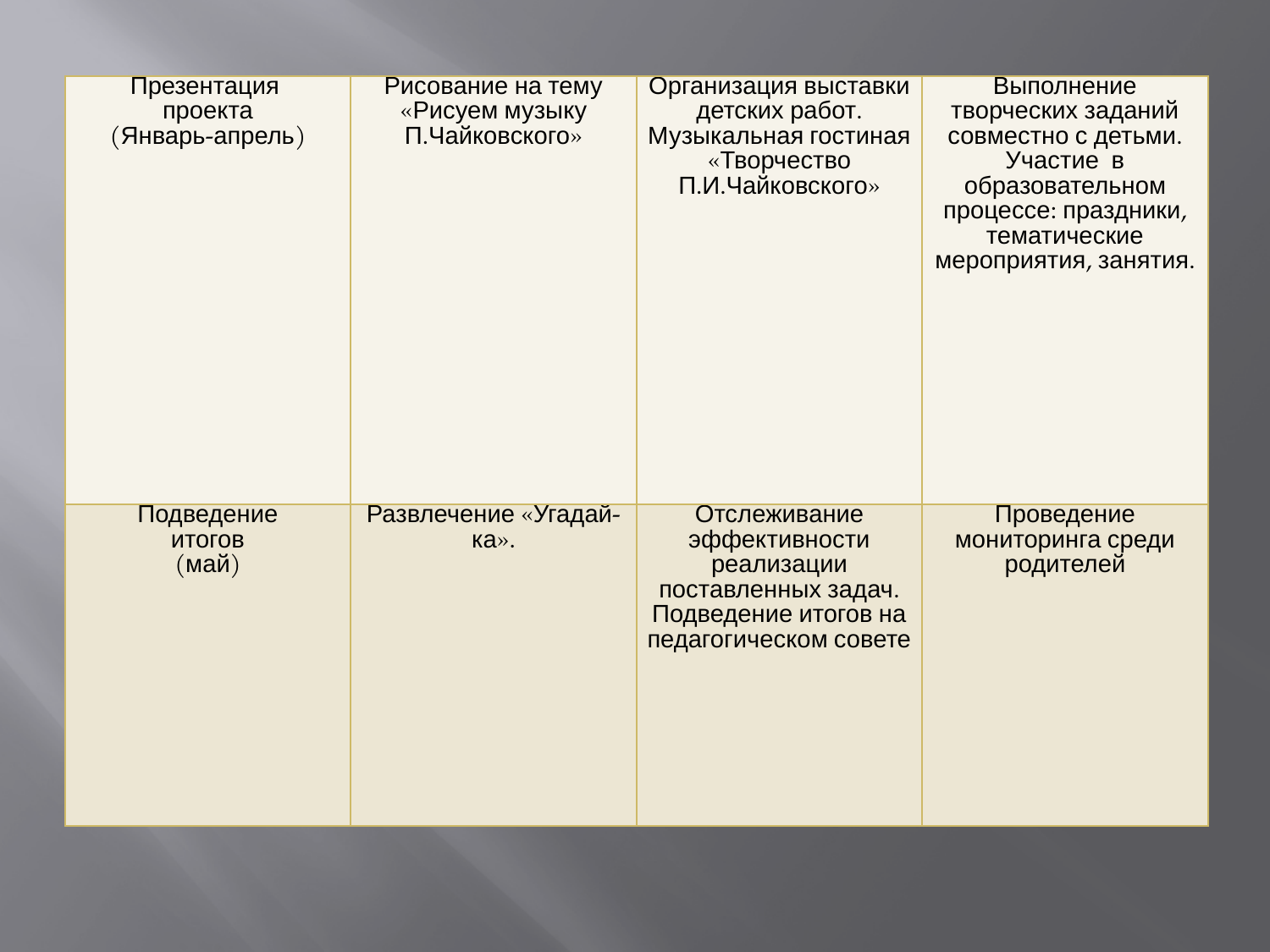

| Презентация проекта (Январь-апрель) | Рисование на тему «Рисуем музыку П.Чайковского» | Организация выставки детских работ. Музыкальная гостиная «Творчество П.И.Чайковского» | Выполнение творческих заданий совместно с детьми. Участие в образовательном процессе: праздники, тематические мероприятия, занятия. |
| --- | --- | --- | --- |
| Подведение итогов (май) | Развлечение «Угадай-ка». | Отслеживание эффективности реализации поставленных задач. Подведение итогов на педагогическом совете | Проведение мониторинга среди родителей |